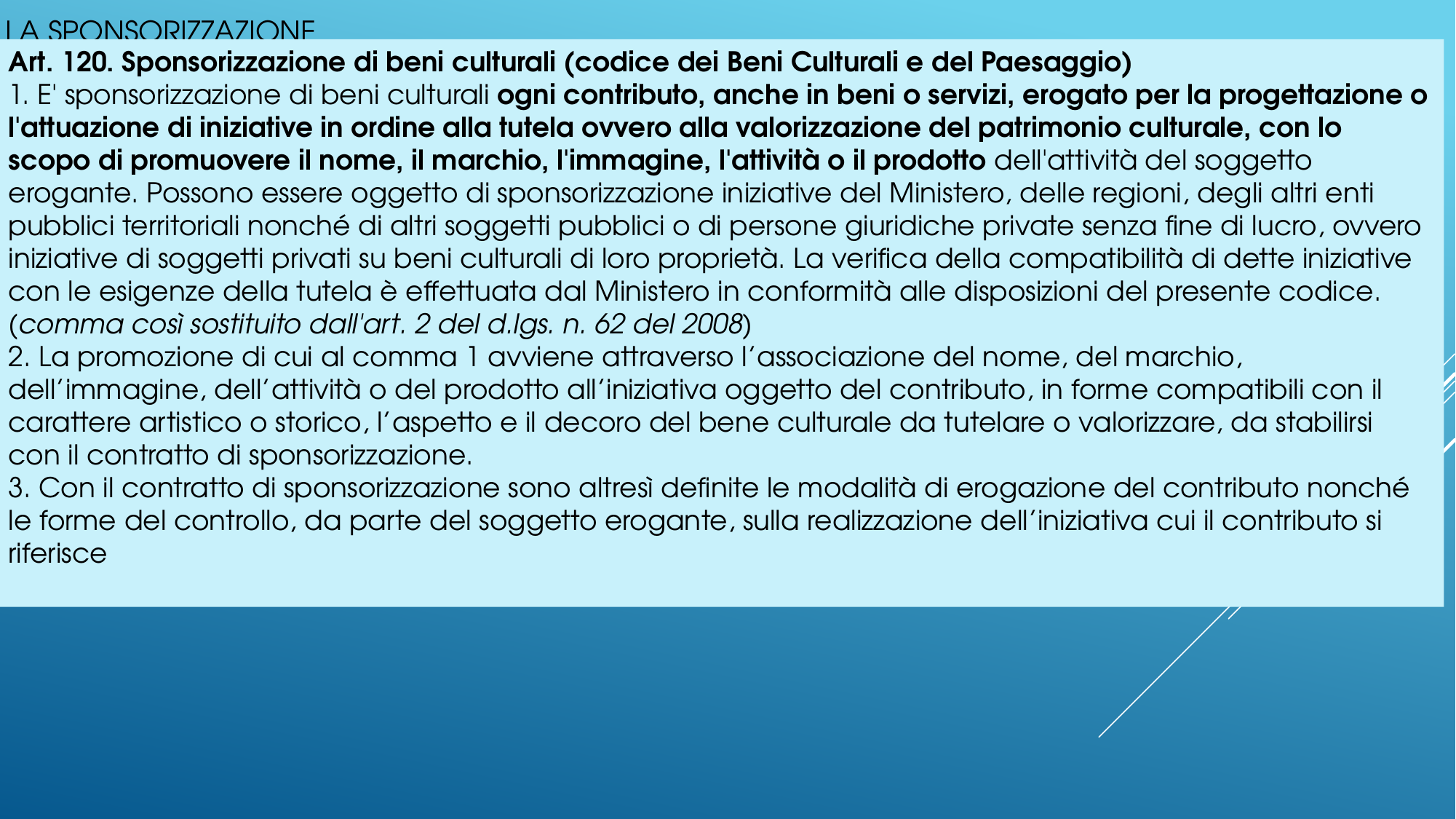

# LA SPONSORIZZAZIONE
Art. 120. Sponsorizzazione di beni culturali (codice dei Beni Culturali e del Paesaggio)
1. E' sponsorizzazione di beni culturali ogni contributo, anche in beni o servizi, erogato per la progettazione o l'attuazione di iniziative in ordine alla tutela ovvero alla valorizzazione del patrimonio culturale, con lo scopo di promuovere il nome, il marchio, l'immagine, l'attività o il prodotto dell'attività del soggetto erogante. Possono essere oggetto di sponsorizzazione iniziative del Ministero, delle regioni, degli altri enti pubblici territoriali nonché di altri soggetti pubblici o di persone giuridiche private senza fine di lucro, ovvero iniziative di soggetti privati su beni culturali di loro proprietà. La verifica della compatibilità di dette iniziative con le esigenze della tutela è effettuata dal Ministero in conformità alle disposizioni del presente codice.
(comma così sostituito dall'art. 2 del d.lgs. n. 62 del 2008)
2. La promozione di cui al comma 1 avviene attraverso l’associazione del nome, del marchio, dell’immagine, dell’attività o del prodotto all’iniziativa oggetto del contributo, in forme compatibili con il carattere artistico o storico, l’aspetto e il decoro del bene culturale da tutelare o valorizzare, da stabilirsi con il contratto di sponsorizzazione.
3. Con il contratto di sponsorizzazione sono altresì definite le modalità di erogazione del contributo nonché le forme del controllo, da parte del soggetto erogante, sulla realizzazione dell’iniziativa cui il contributo si riferisce